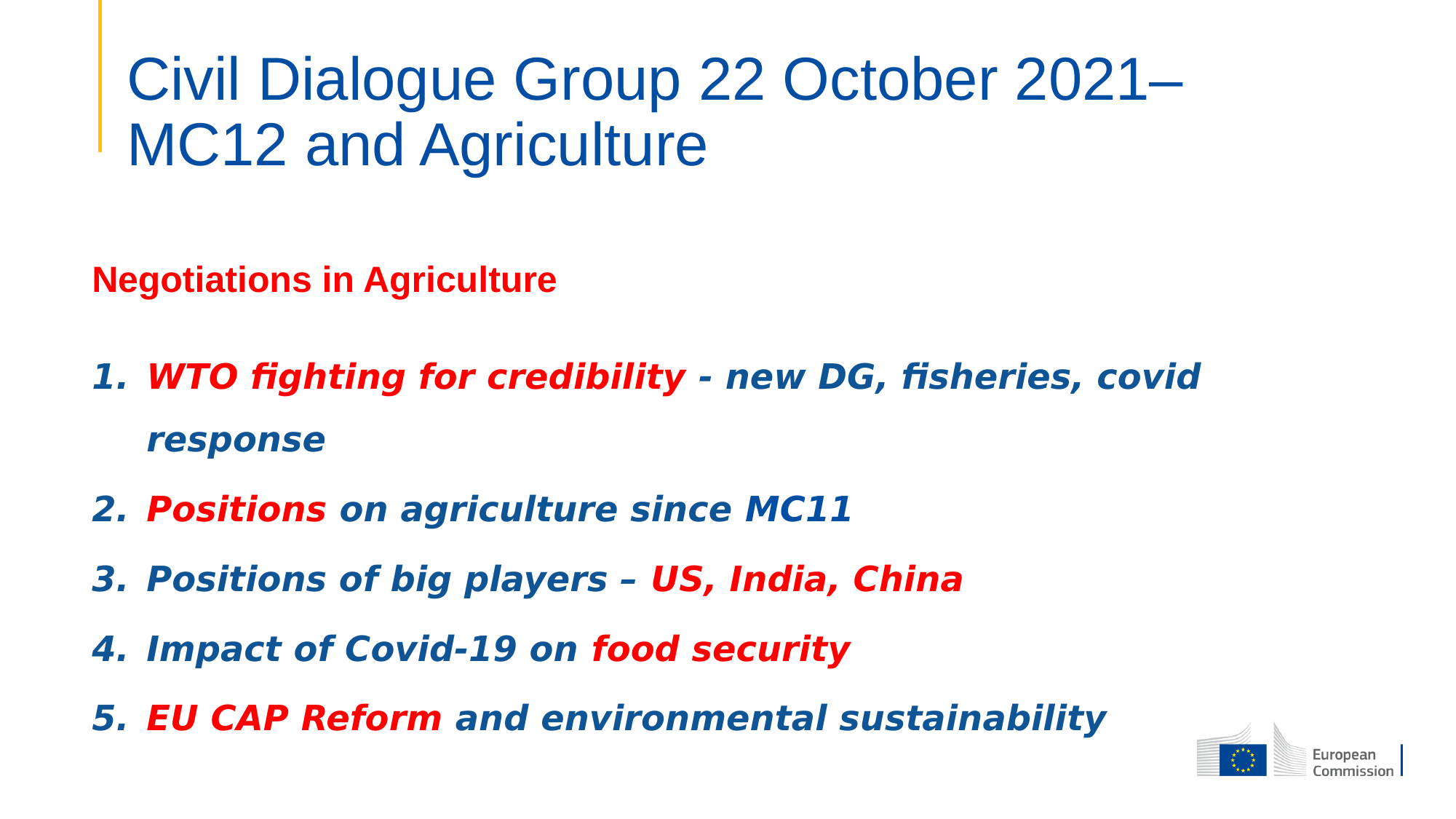

# Civil Dialogue Group 22 October 2021– MC12 and Agriculture

Negotiations in Agriculture
WTO fighting for credibility - new DG, fisheries, covid response
Positions on agriculture since MC11
Positions of big players – US, India, China
Impact of Covid-19 on food security
EU CAP Reform and environmental sustainability